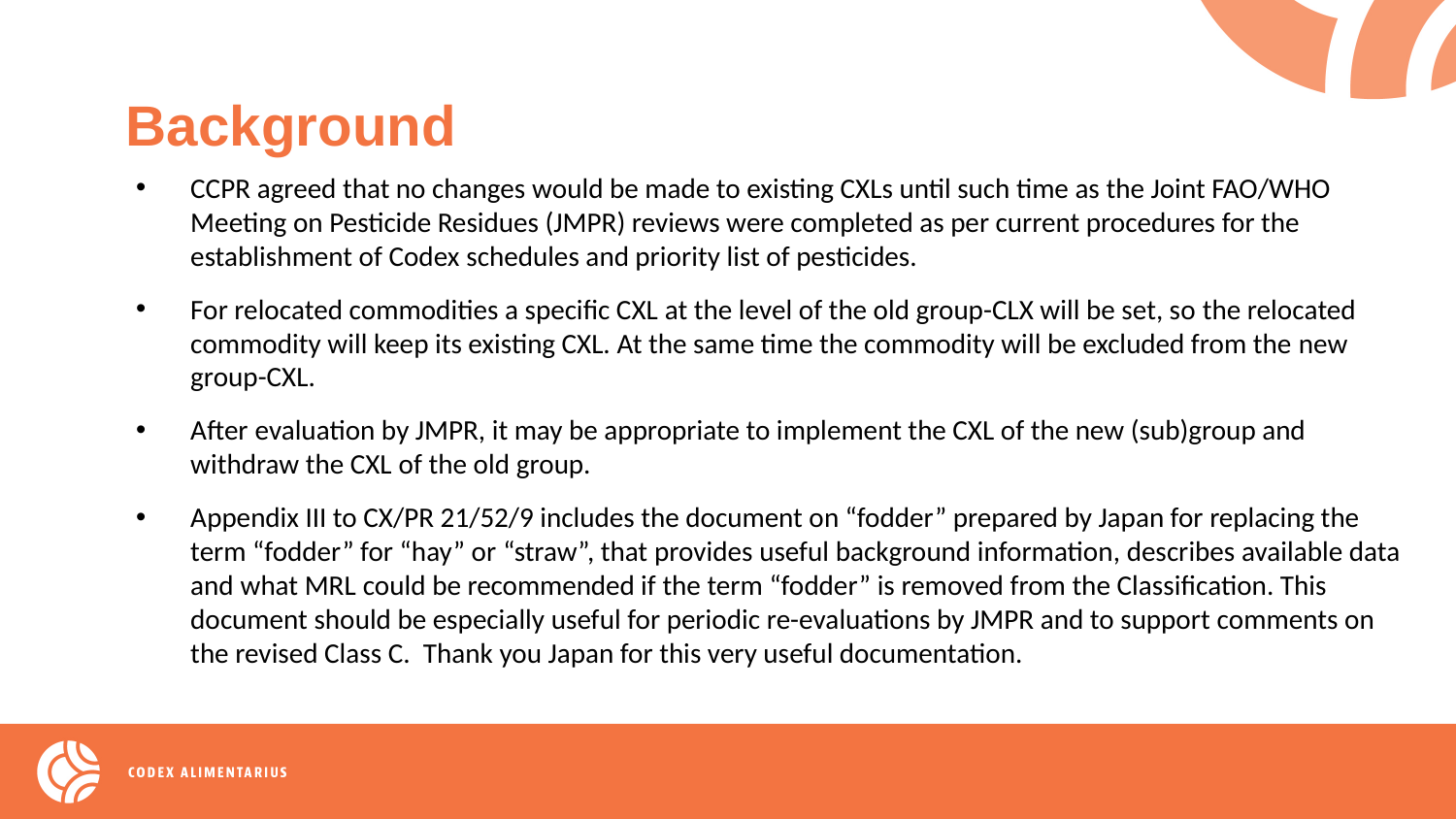

Background
CCPR agreed that no changes would be made to existing CXLs until such time as the Joint FAO/WHO Meeting on Pesticide Residues (JMPR) reviews were completed as per current procedures for the establishment of Codex schedules and priority list of pesticides.

For relocated commodities a specific CXL at the level of the old group-CLX will be set, so the relocated commodity will keep its existing CXL. At the same time the commodity will be excluded from the new group-CXL.

After evaluation by JMPR, it may be appropriate to implement the CXL of the new (sub)group and withdraw the CXL of the old group.

Appendix III to CX/PR 21/52/9 includes the document on “fodder” prepared by Japan for replacing the term “fodder” for “hay” or “straw”, that provides useful background information, describes available data and what MRL could be recommended if the term “fodder” is removed from the Classification. This document should be especially useful for periodic re-evaluations by JMPR and to support comments on the revised Class C.  Thank you Japan for this very useful documentation.